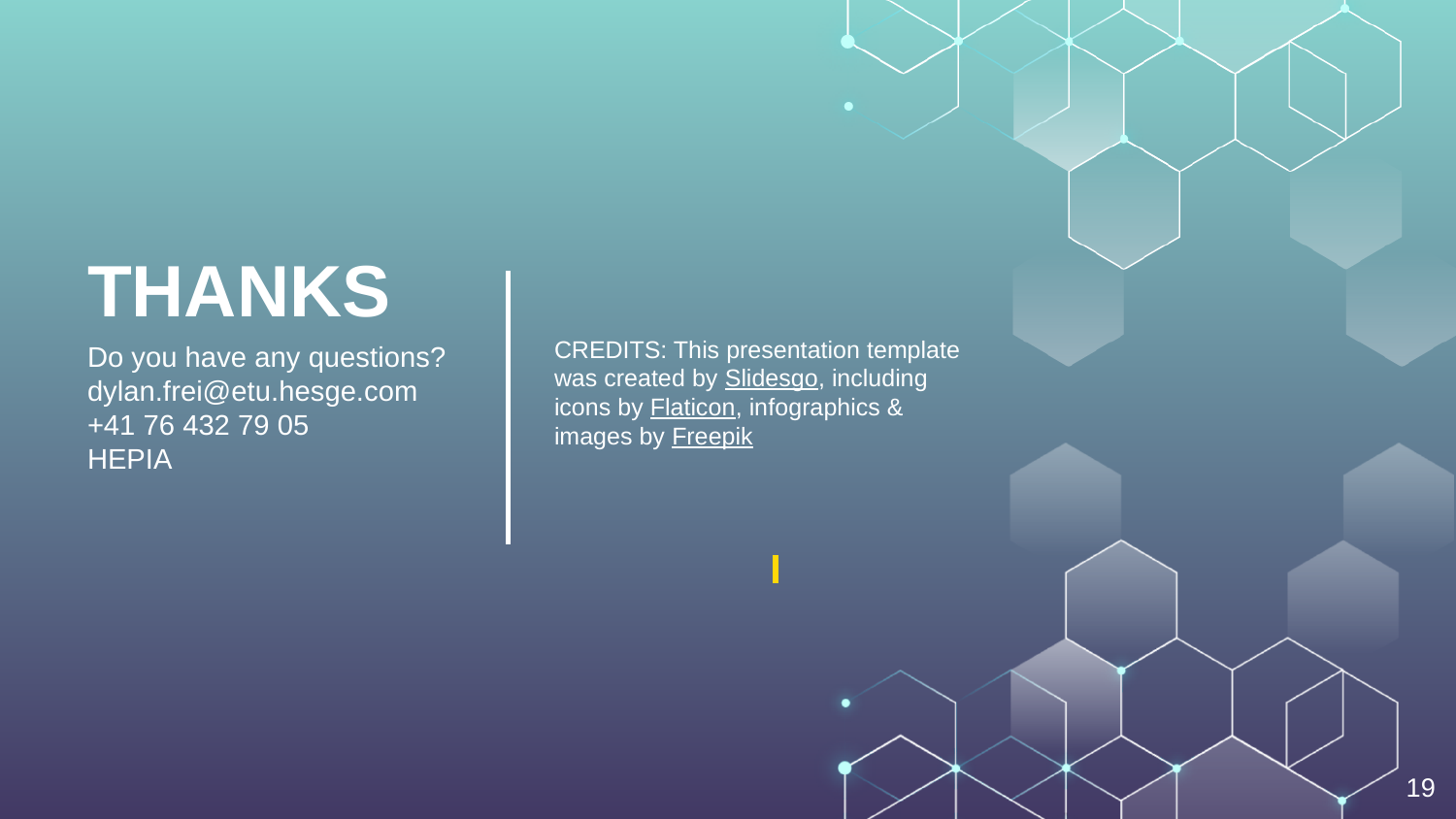

# THANKS
Do you have any questions?
dylan.frei@etu.hesge.com
+41 76 432 79 05
HEPIA

19